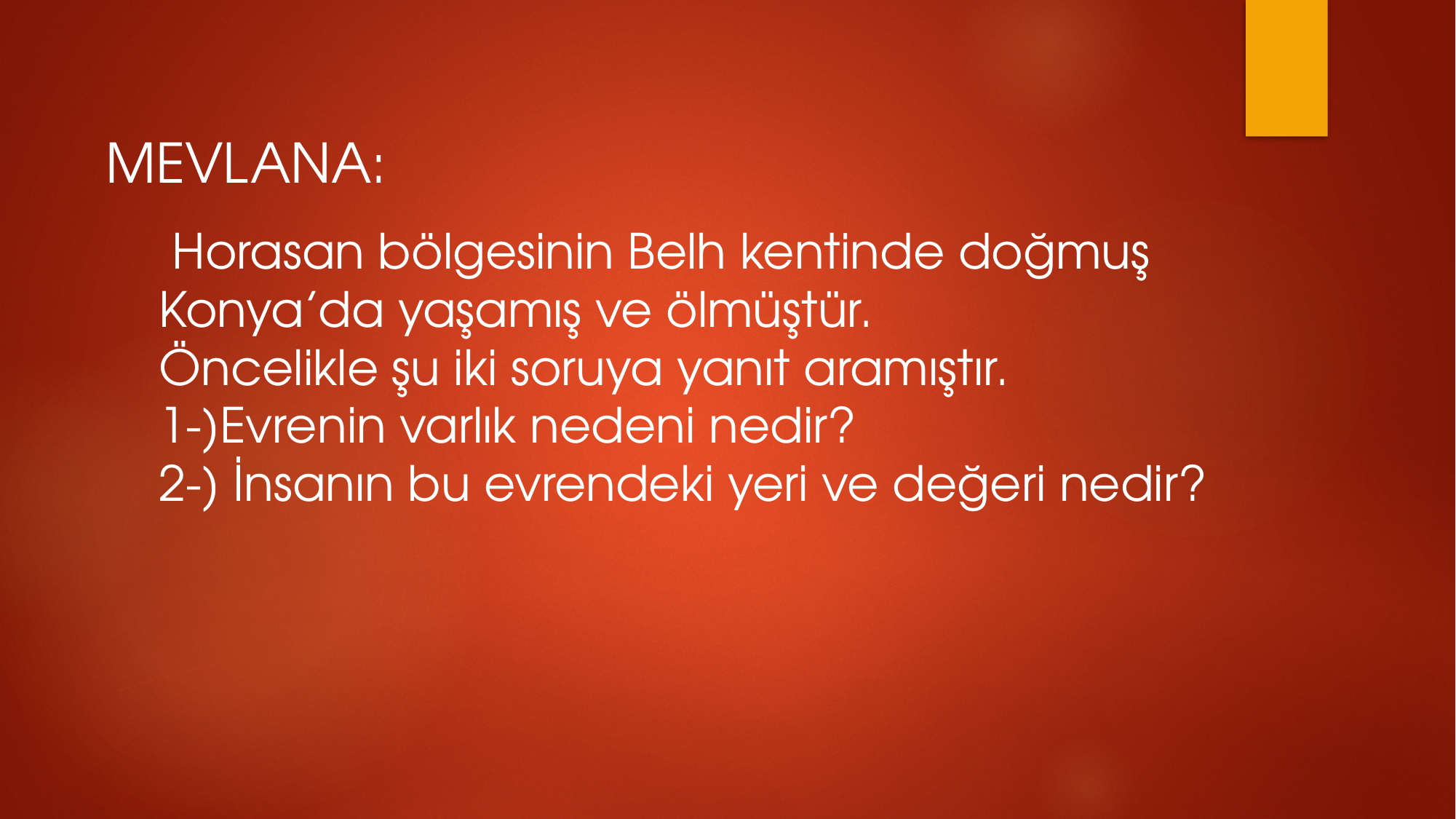

MEVLANA:
 Horasan bölgesinin Belh kentinde doğmuş Konya’da yaşamış ve ölmüştür.
Öncelikle şu iki soruya yanıt aramıştır.
1-)Evrenin varlık nedeni nedir?
2-) İnsanın bu evrendeki yeri ve değeri nedir?